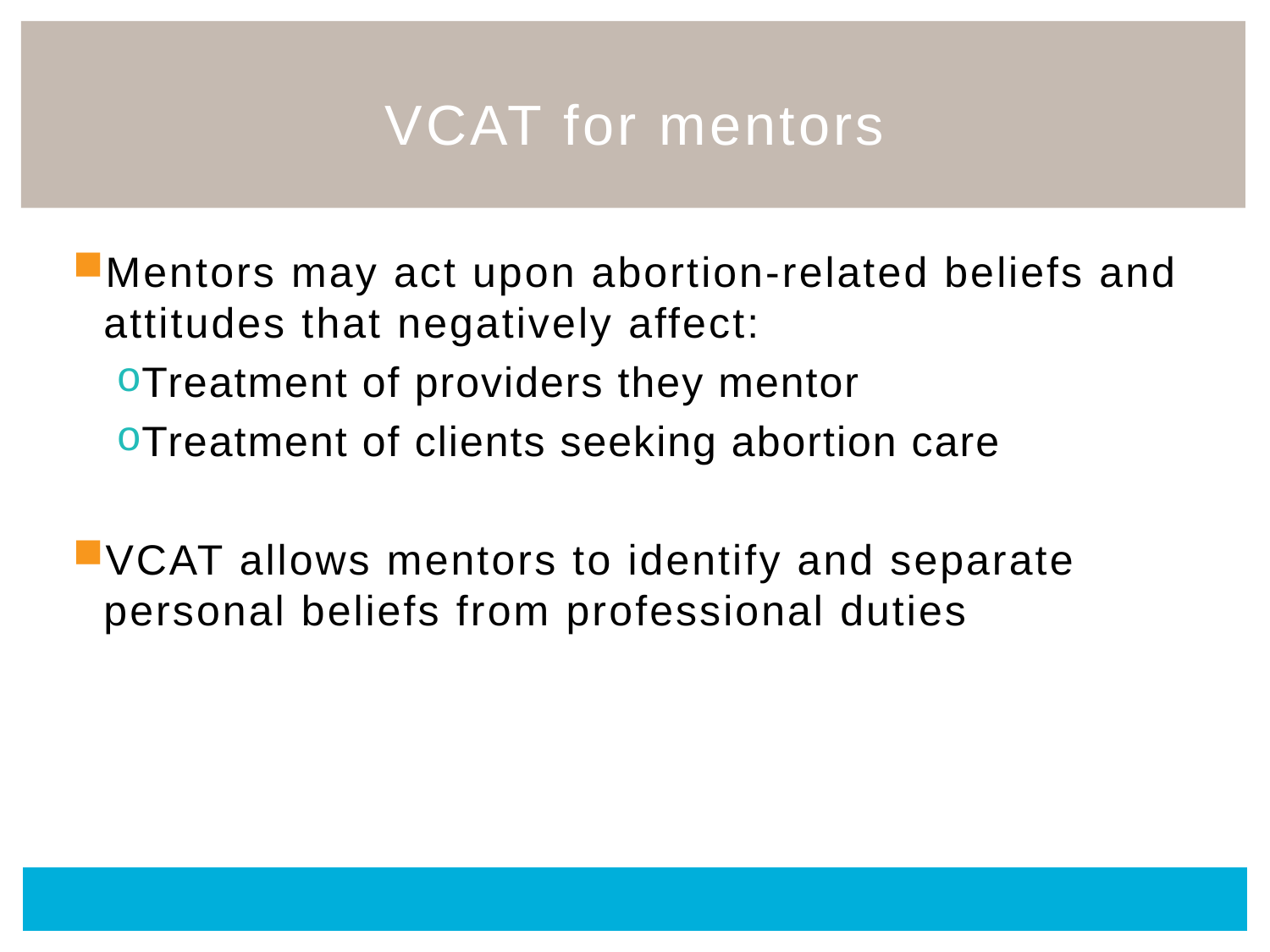

# VCAT for mentors
Mentors may act upon abortion-related beliefs and attitudes that negatively affect:
Treatment of providers they mentor
Treatment of clients seeking abortion care

VCAT allows mentors to identify and separate personal beliefs from professional duties